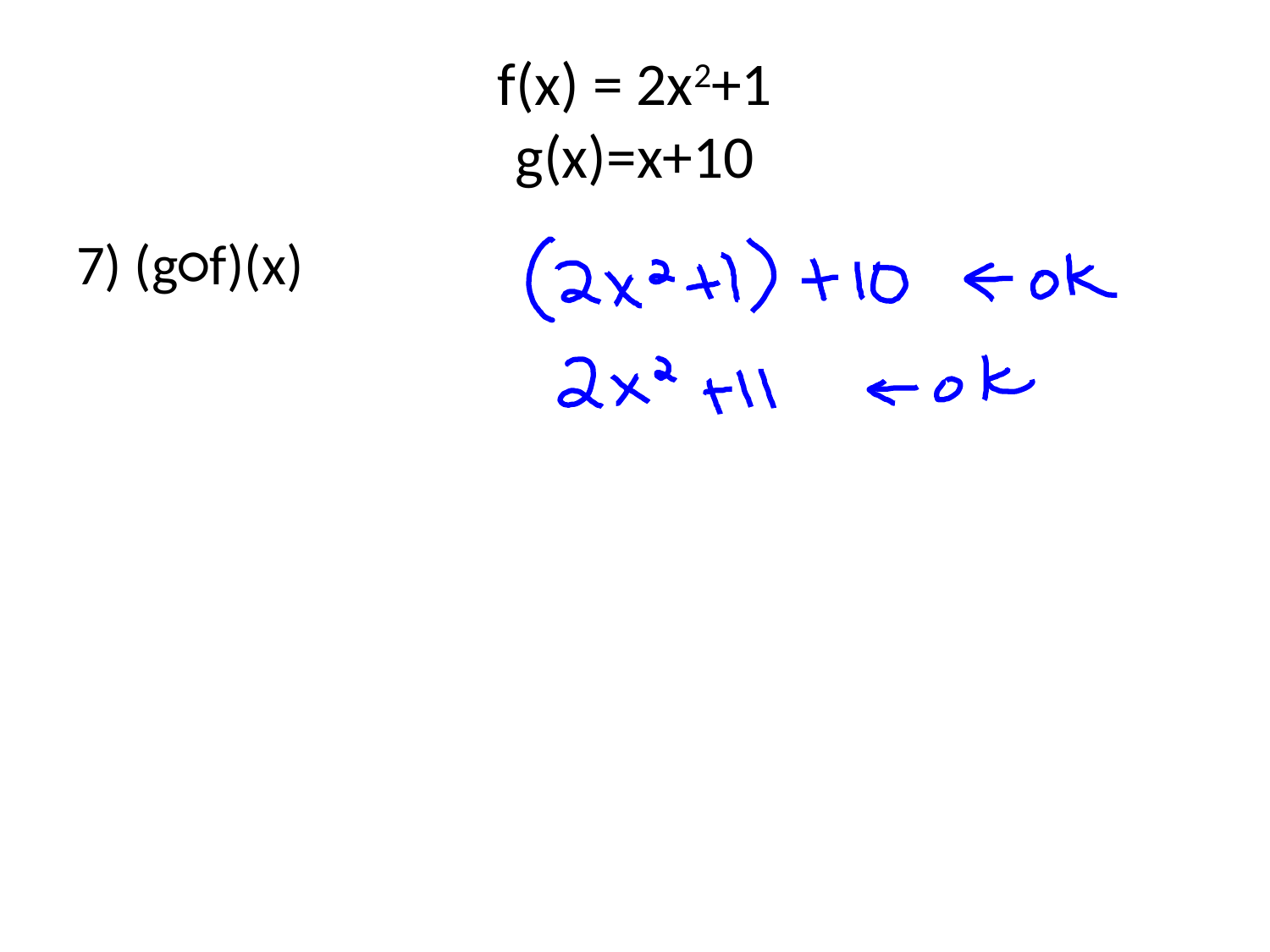

# f(x) = 2x2+1 g(x)=x+10
7) (g○f)(x)